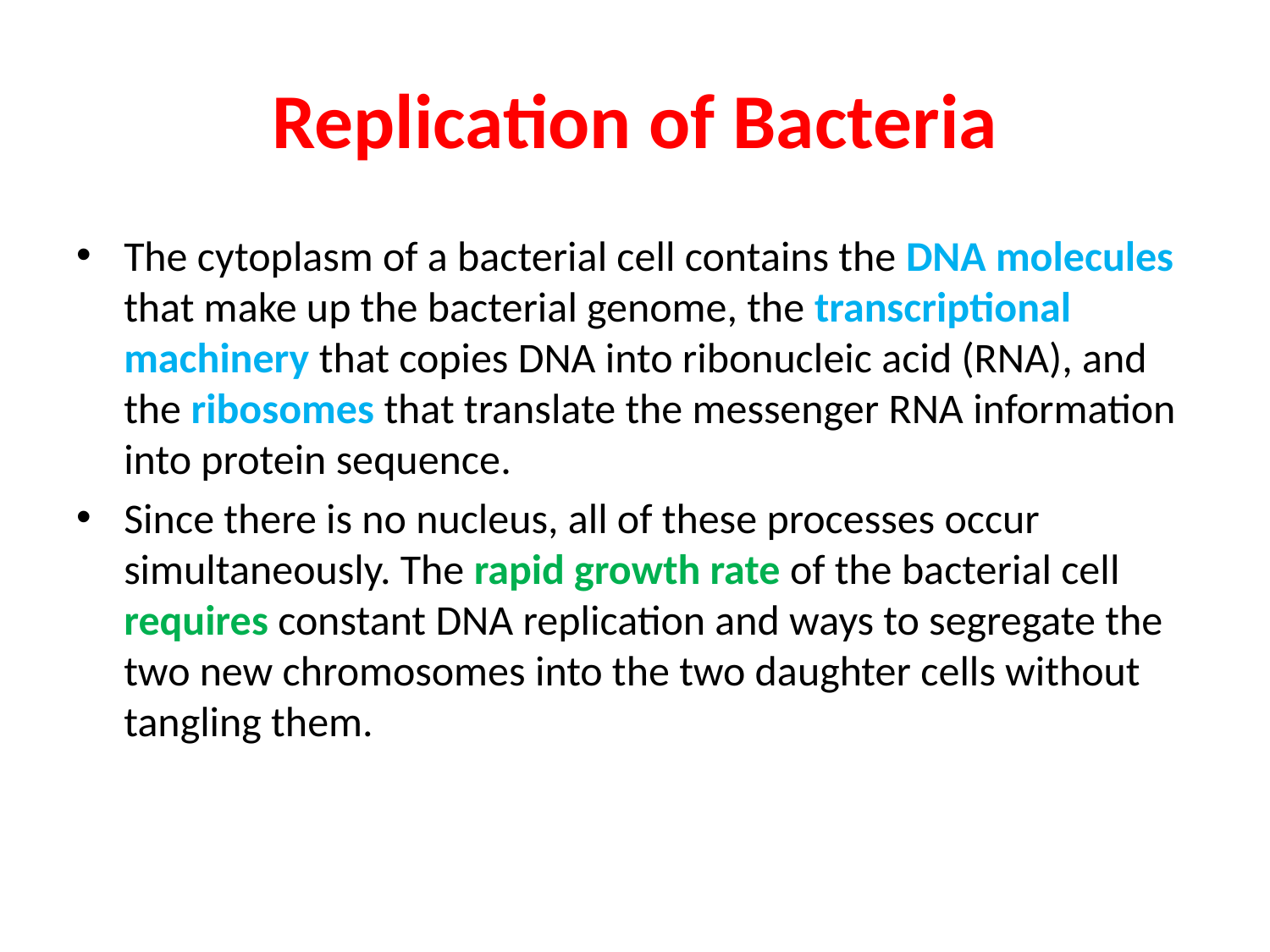

# Replication of Bacteria
The cytoplasm of a bacterial cell contains the DNA molecules that make up the bacterial genome, the transcriptional machinery that copies DNA into ribonucleic acid (RNA), and the ribosomes that translate the messenger RNA information into protein sequence.
Since there is no nucleus, all of these processes occur simultaneously. The rapid growth rate of the bacterial cell requires constant DNA replication and ways to segregate the two new chromosomes into the two daughter cells without tangling them.